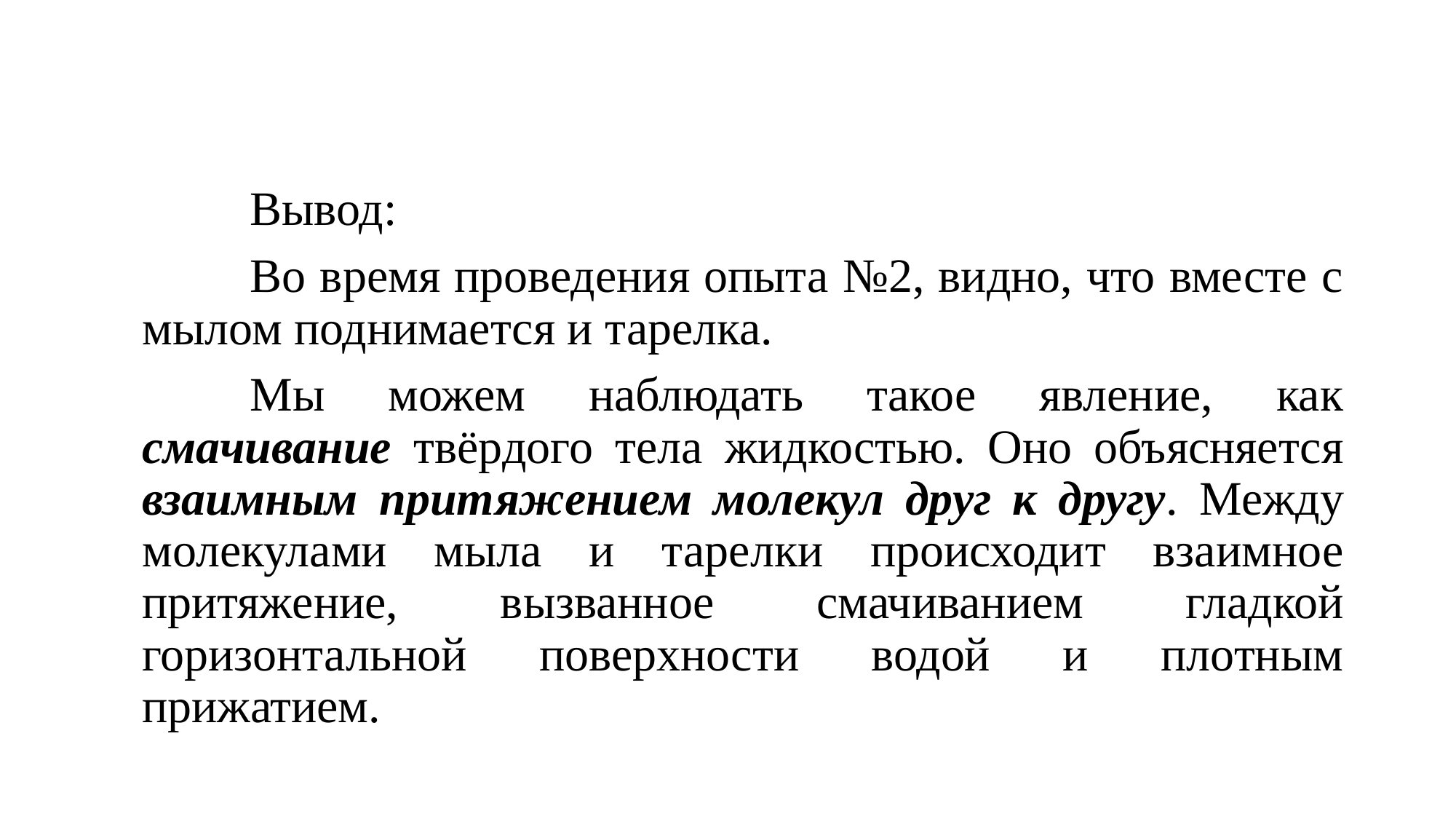

Вывод:
	Во время проведения опыта №2, видно, что вместе с мылом поднимается и тарелка.
	Мы можем наблюдать такое явление, как смачивание твёрдого тела жидкостью. Оно объясняется взаимным притяжением молекул друг к другу. Между молекулами мыла и тарелки происходит взаимное притяжение, вызванное смачиванием гладкой горизонтальной поверхности водой и плотным прижатием.